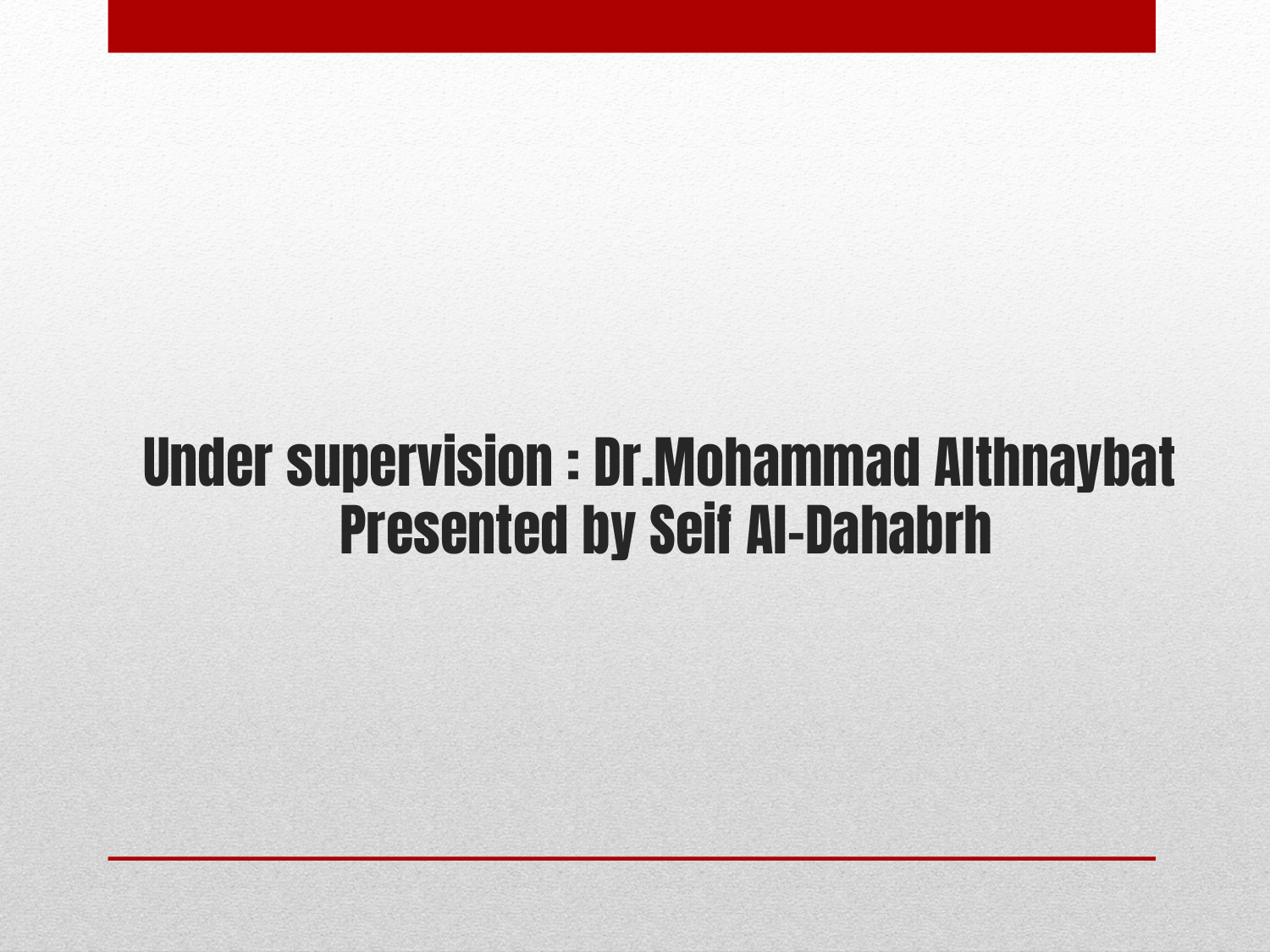

# Under supervision : Dr.Mohammad Althnaybat Presented by Seif Al-Dahabrh